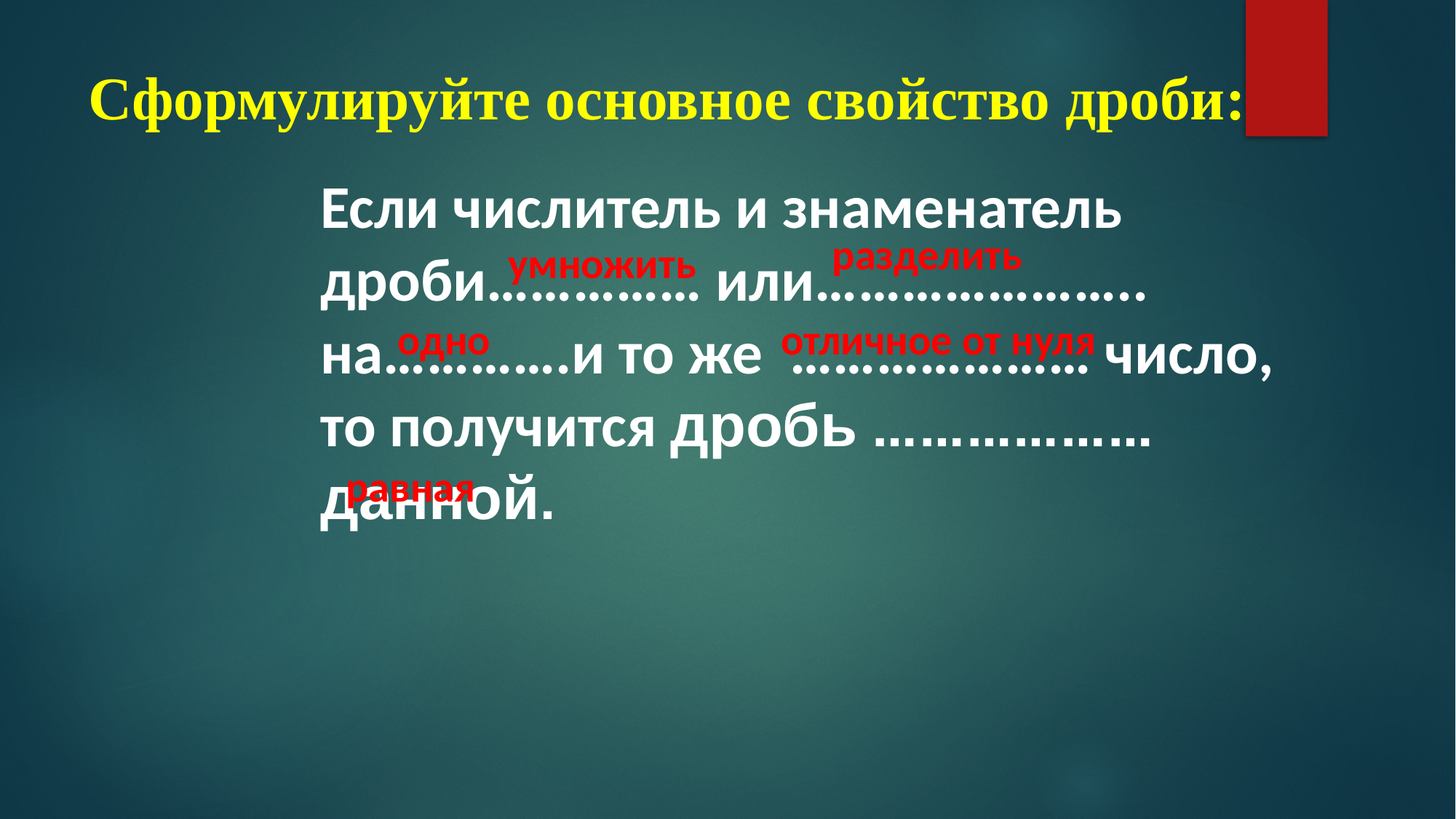

# Сформулируйте основное свойство дроби:
Если числитель и знаменатель дроби…………… или…………………..
на………….и то же  ………………… число, то получится дробь ………………данной.
разделить
умножить
одно
отличное от нуля
равная